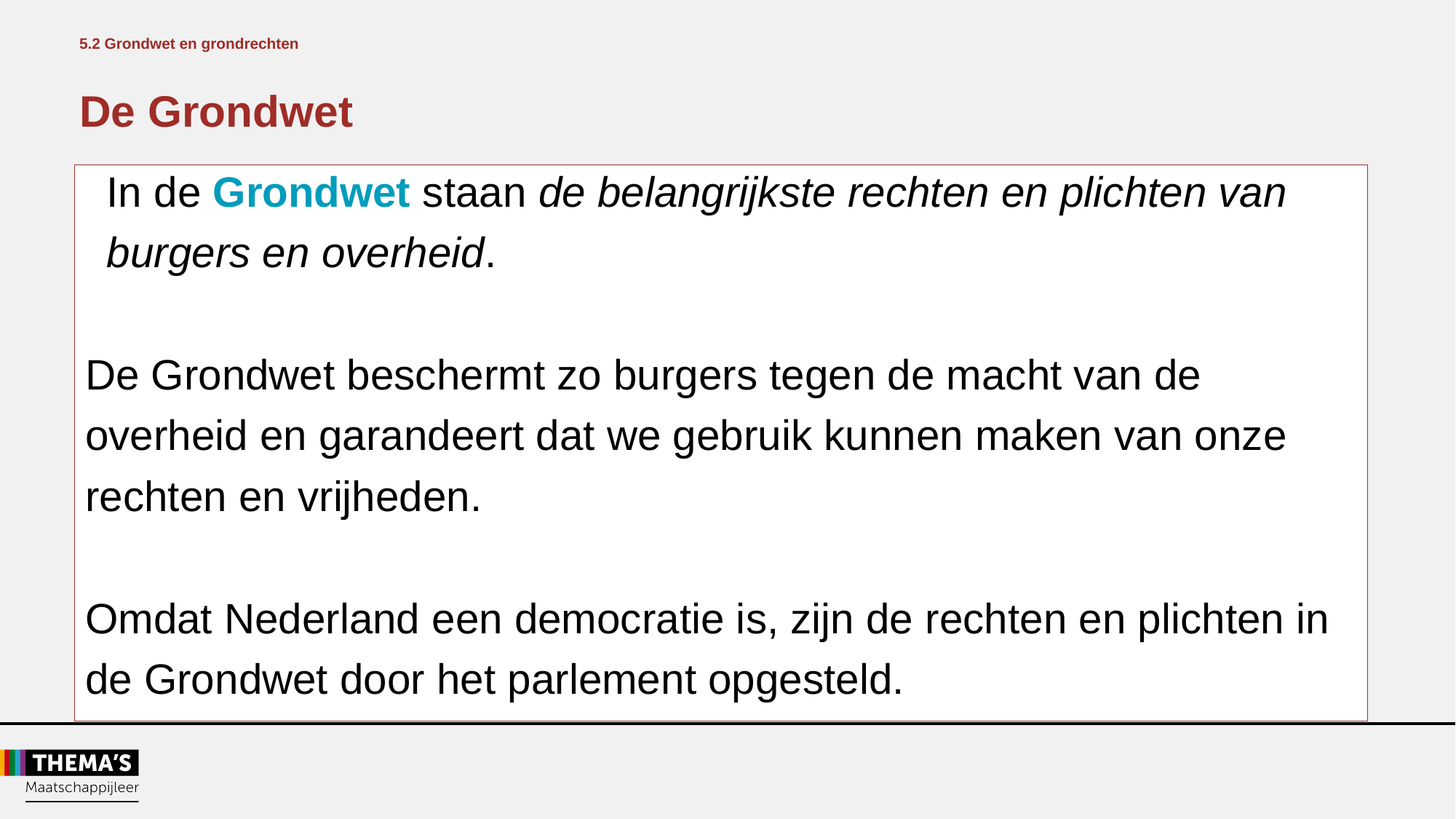

5.2 Grondwet en grondrechten
De Grondwet
In de Grondwet staan de belangrijkste rechten en plichten van
burgers en overheid.

De Grondwet beschermt zo burgers tegen de macht van de
overheid en garandeert dat we gebruik kunnen maken van onze
rechten en vrijheden.

Omdat Nederland een democratie is, zijn de rechten en plichten in
de Grondwet door het parlement opgesteld.